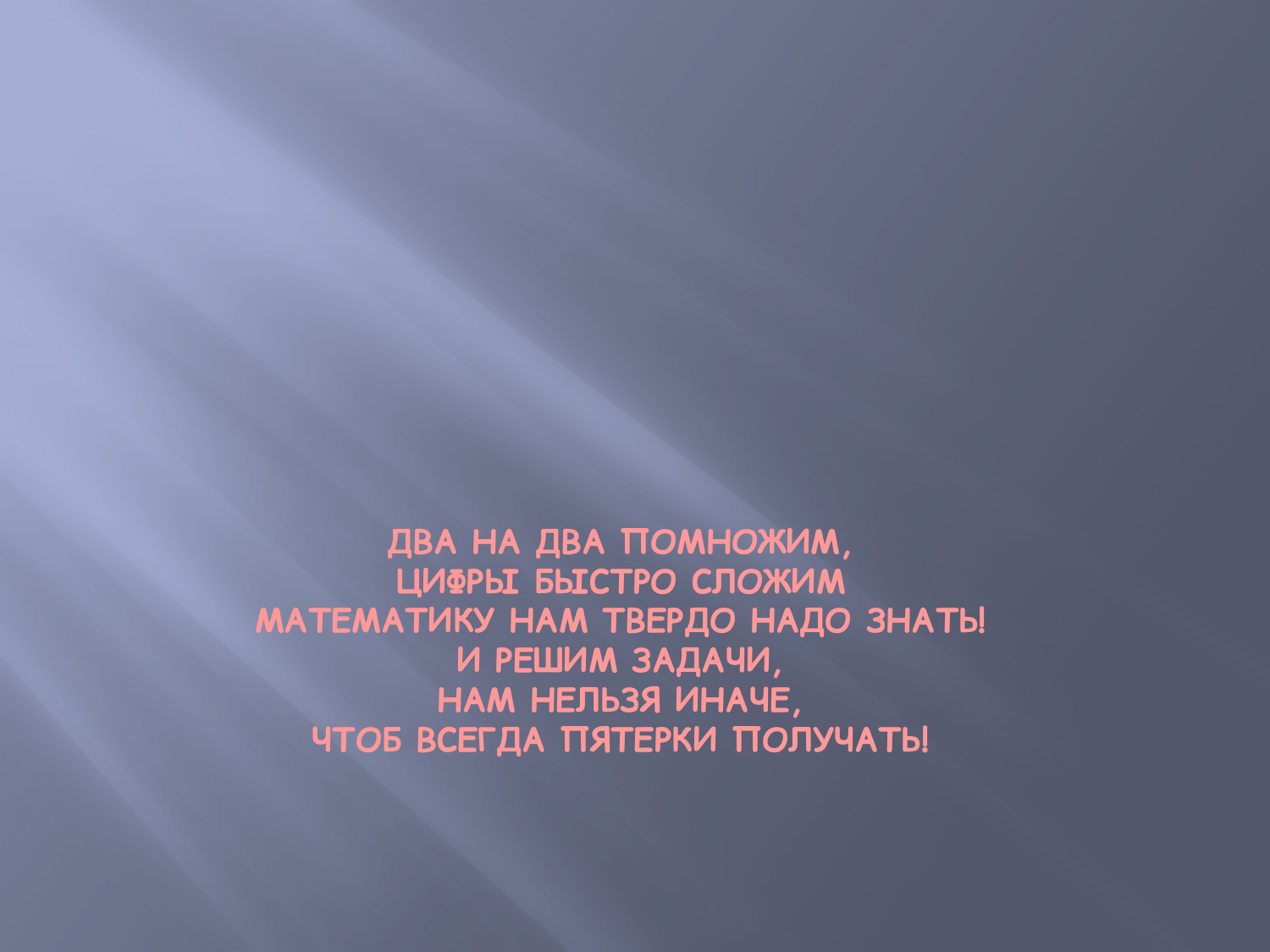

# Два на два помножим, Цифры быстро сложим Математику нам твердо надо знать! И решим задачи, Нам нельзя иначе, Чтоб всегда пятерки получать!